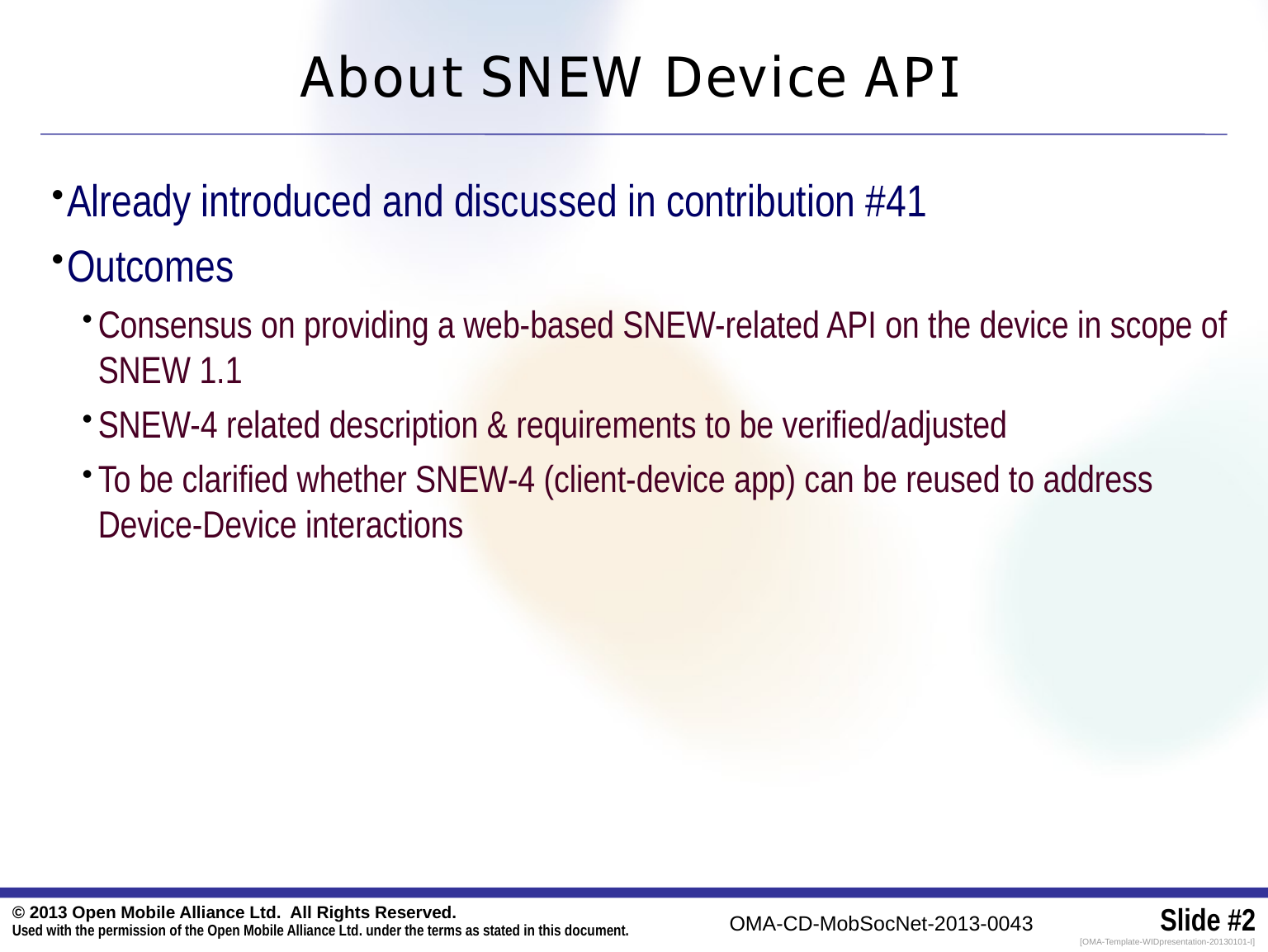

# About SNEW Device API
Already introduced and discussed in contribution #41
Outcomes
Consensus on providing a web-based SNEW-related API on the device in scope of SNEW 1.1
SNEW-4 related description & requirements to be verified/adjusted
To be clarified whether SNEW-4 (client-device app) can be reused to address Device-Device interactions